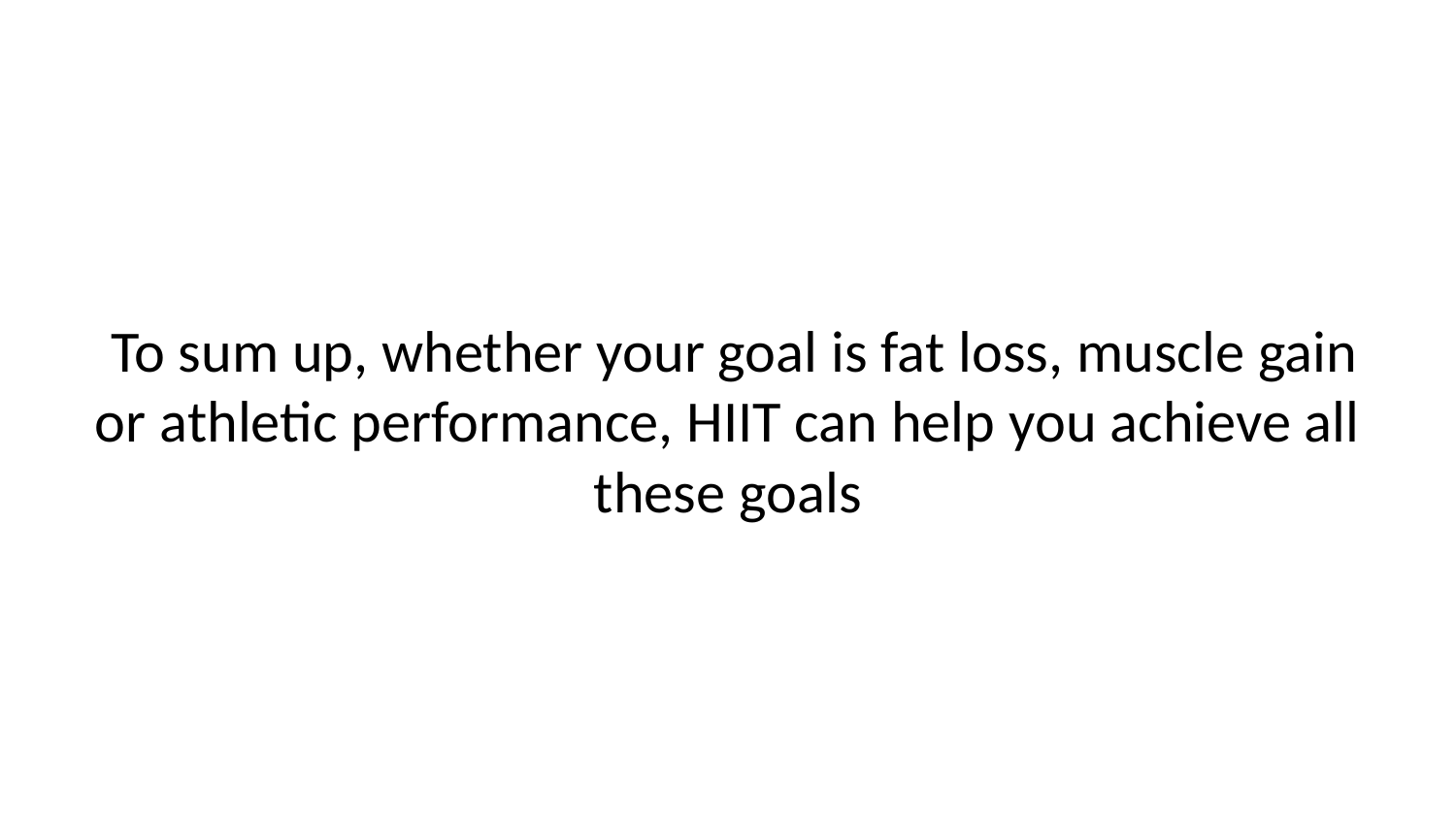

To sum up, whether your goal is fat loss, muscle gain or athletic performance, HIIT can help you achieve all these goals